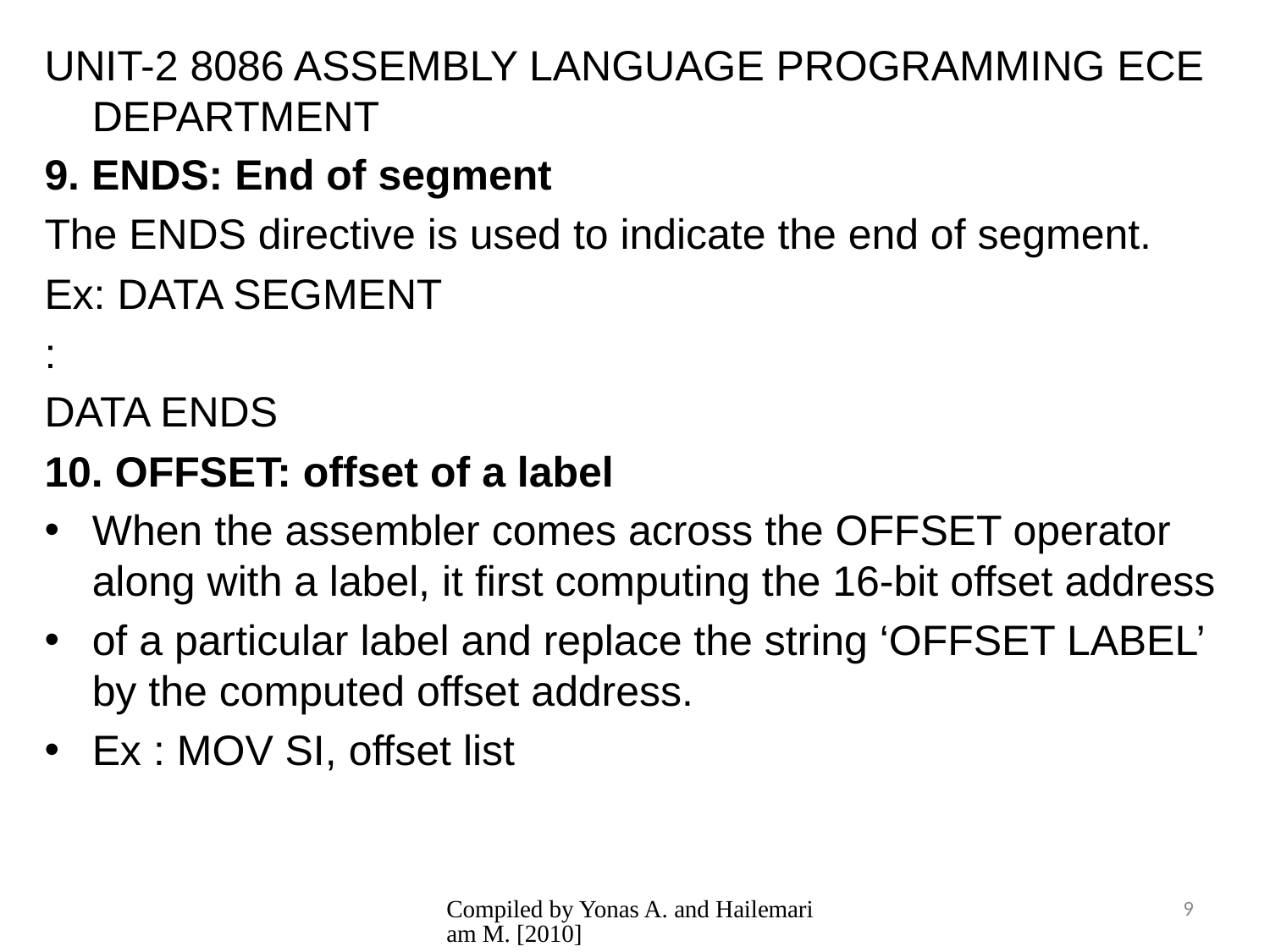

UNIT-2 8086 ASSEMBLY LANGUAGE PROGRAMMING ECE DEPARTMENT
9. ENDS: End of segment
The ENDS directive is used to indicate the end of segment.
Ex: DATA SEGMENT
:
DATA ENDS
10. OFFSET: offset of a label
When the assembler comes across the OFFSET operator along with a label, it first computing the 16-bit offset address
of a particular label and replace the string ‘OFFSET LABEL’ by the computed offset address.
Ex : MOV SI, offset list
Compiled by Yonas A. and Hailemariam M. [2010]
9